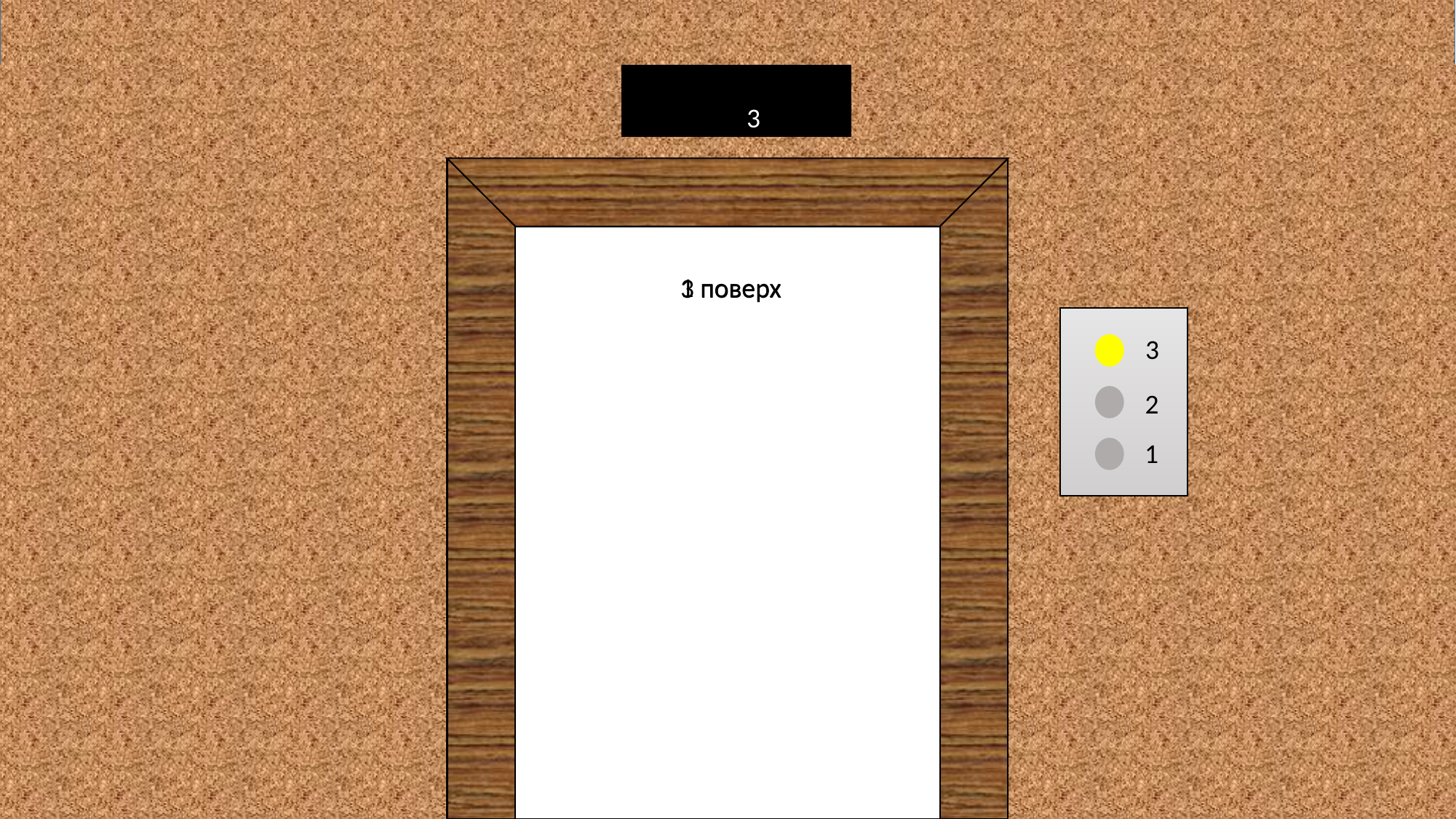

1
2
			3

1 поверх
3 поверх

3

2

1